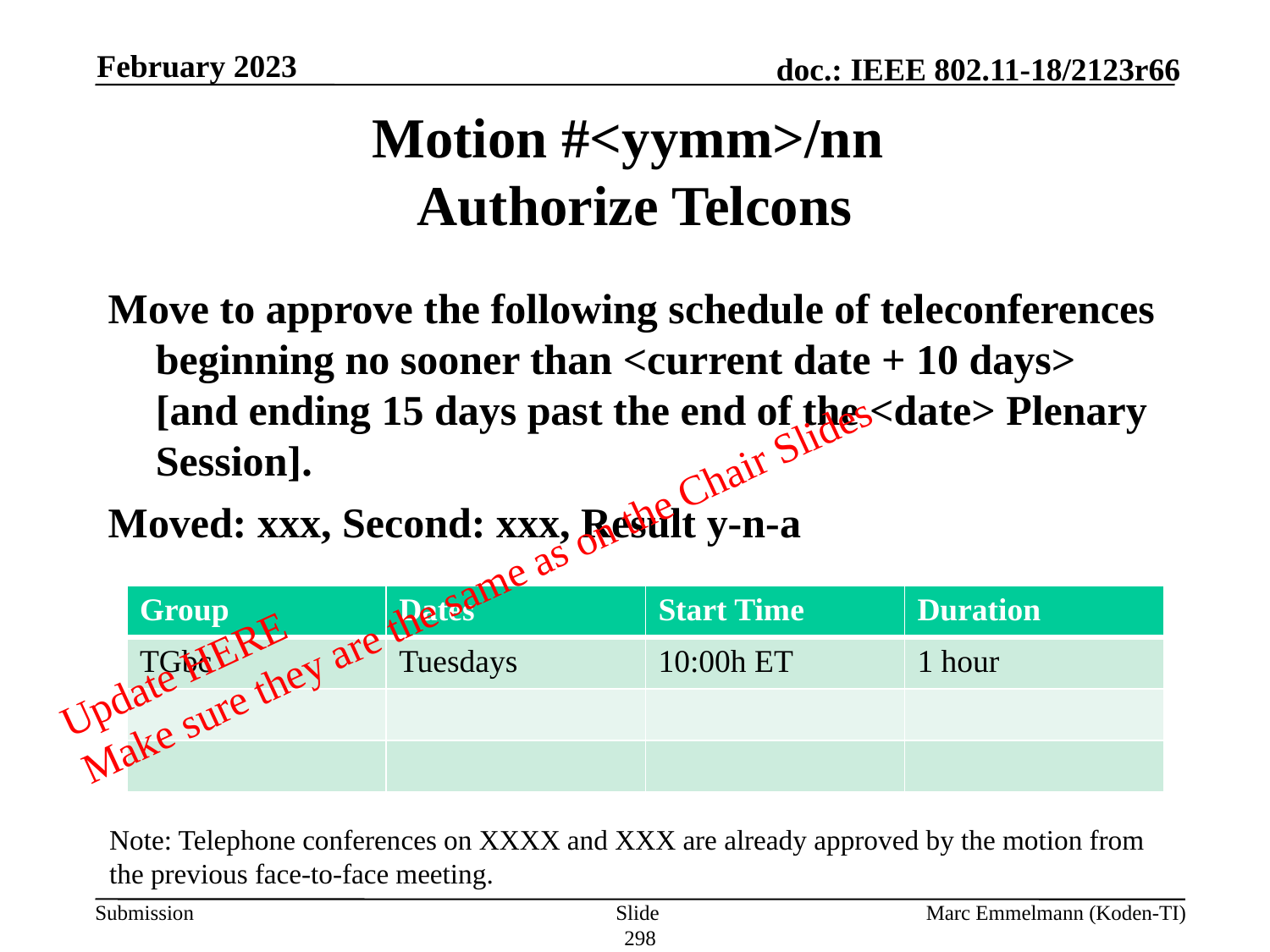

February 2023
# Motion #<yymm>/nn Authorize Telcons
Move to approve the following schedule of teleconferences beginning no sooner than <current date + 10 days> [and ending 15 days past the end of the <date> Plenary Session].
Moved: xxx, Second: xxx, Result y-n-a
Update HERE
Make sure they are the same as on the Chair Slides
| Group | Dates | Start Time | Duration |
| --- | --- | --- | --- |
| TGbc | Tuesdays | 10:00h ET | 1 hour |
|  |  |  |  |
|  |  |  |  |
Note: Telephone conferences on XXXX and XXX are already approved by the motion from the previous face-to-face meeting.
Slide 298
Marc Emmelmann (Koden-TI)